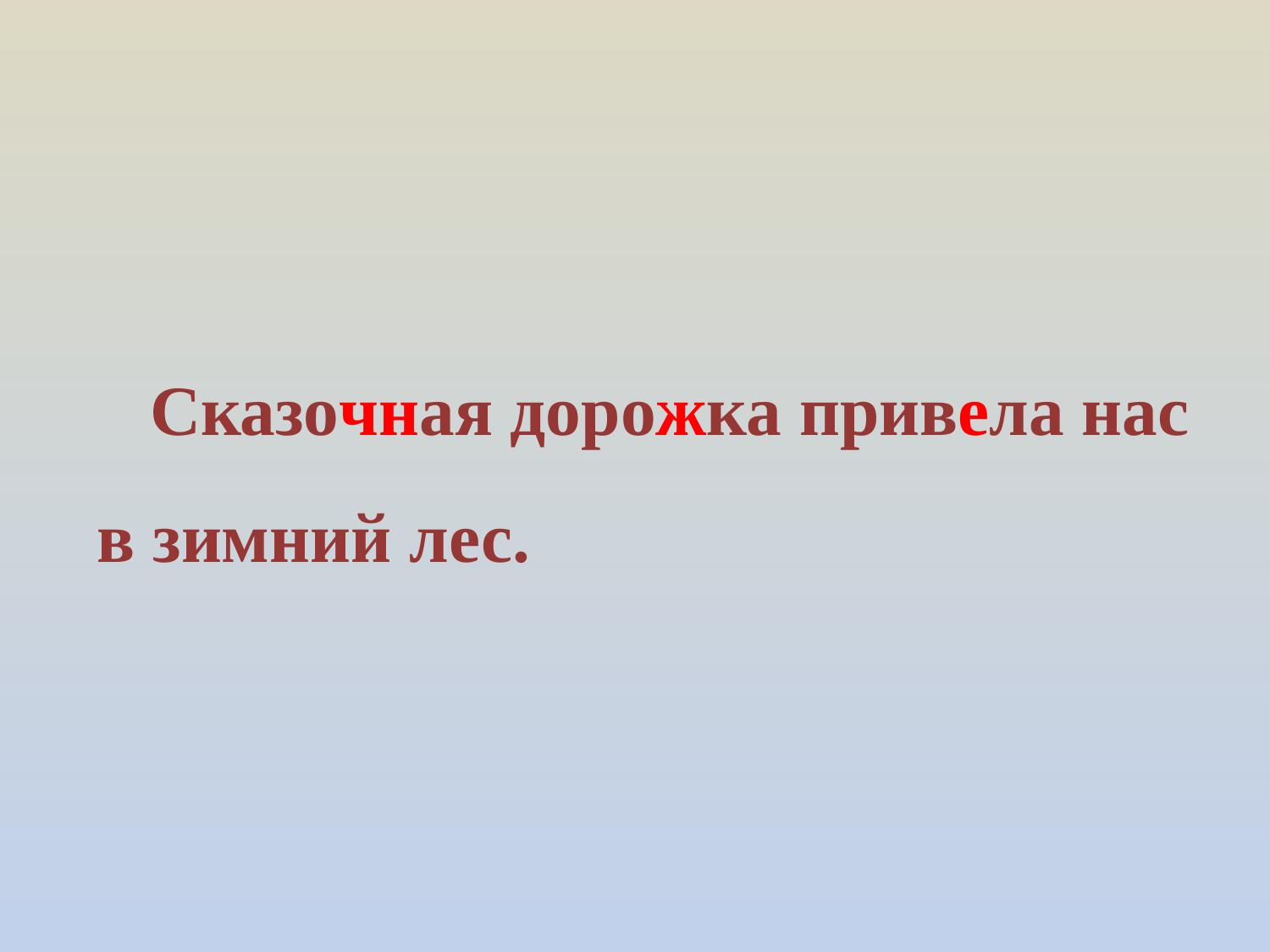

Сказочная дорожка привела нас в зимний лес.